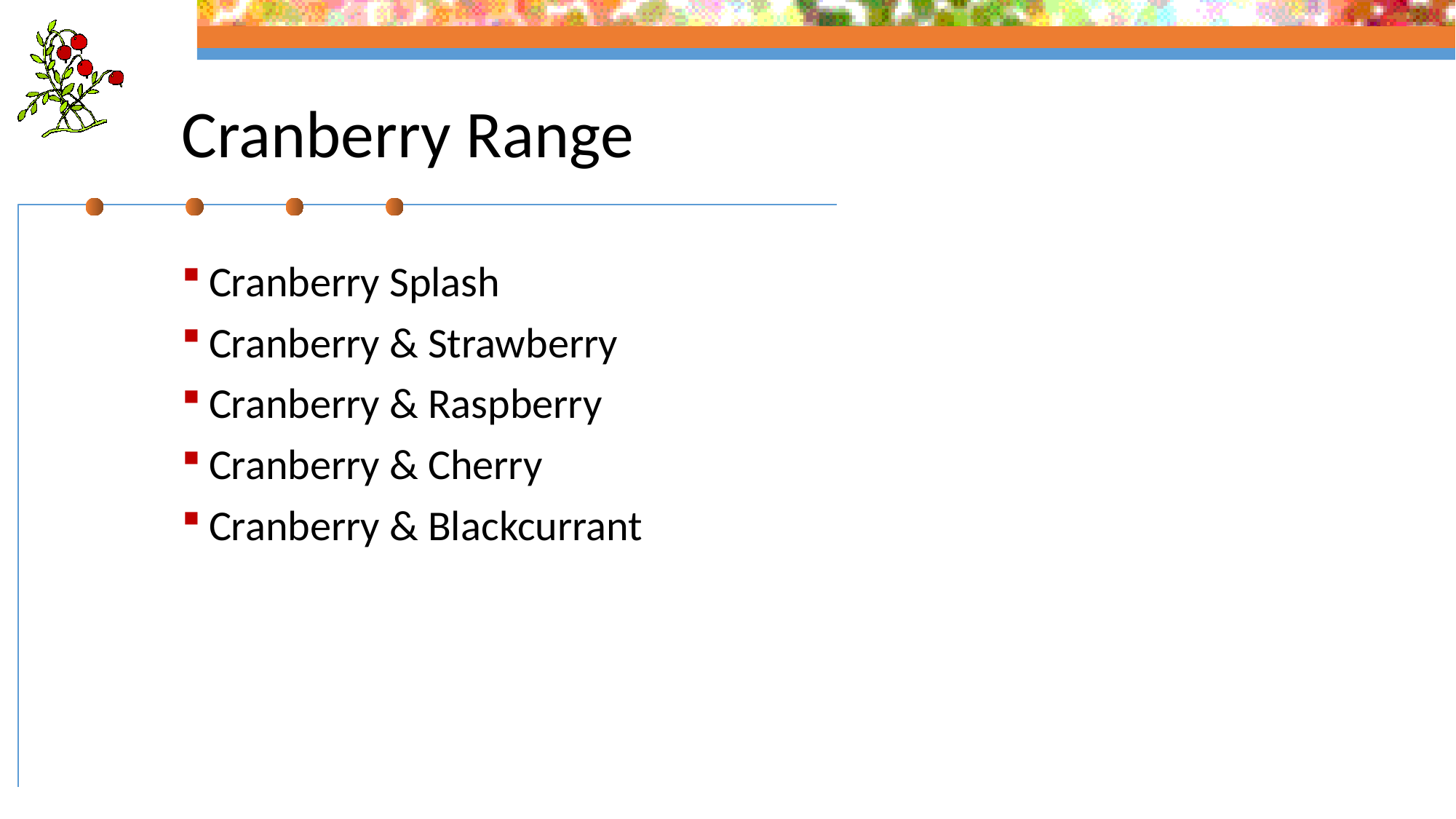

# Cranberry Range
Cranberry Splash
Cranberry & Strawberry
Cranberry & Raspberry
Cranberry & Cherry
Cranberry & Blackcurrant